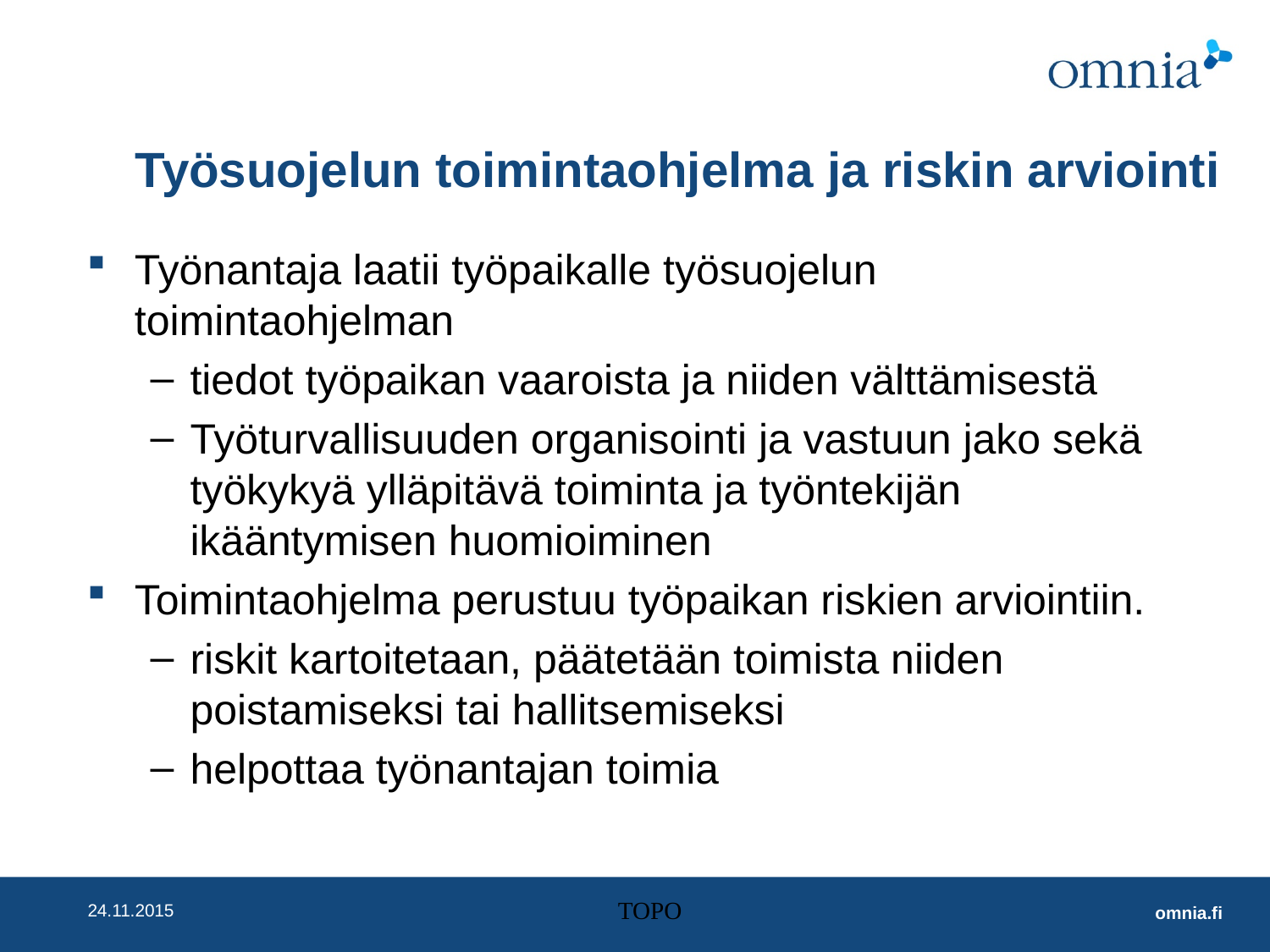

# Työsuojelun toimintaohjelma ja riskin arviointi
Työnantaja laatii työpaikalle työsuojelun toimintaohjelman
tiedot työpaikan vaaroista ja niiden välttämisestä
Työturvallisuuden organisointi ja vastuun jako sekä työkykyä ylläpitävä toiminta ja työntekijän ikääntymisen huomioiminen
Toimintaohjelma perustuu työpaikan riskien arviointiin.
riskit kartoitetaan, päätetään toimista niiden poistamiseksi tai hallitsemiseksi
helpottaa työnantajan toimia

24.11.2015
TOPO